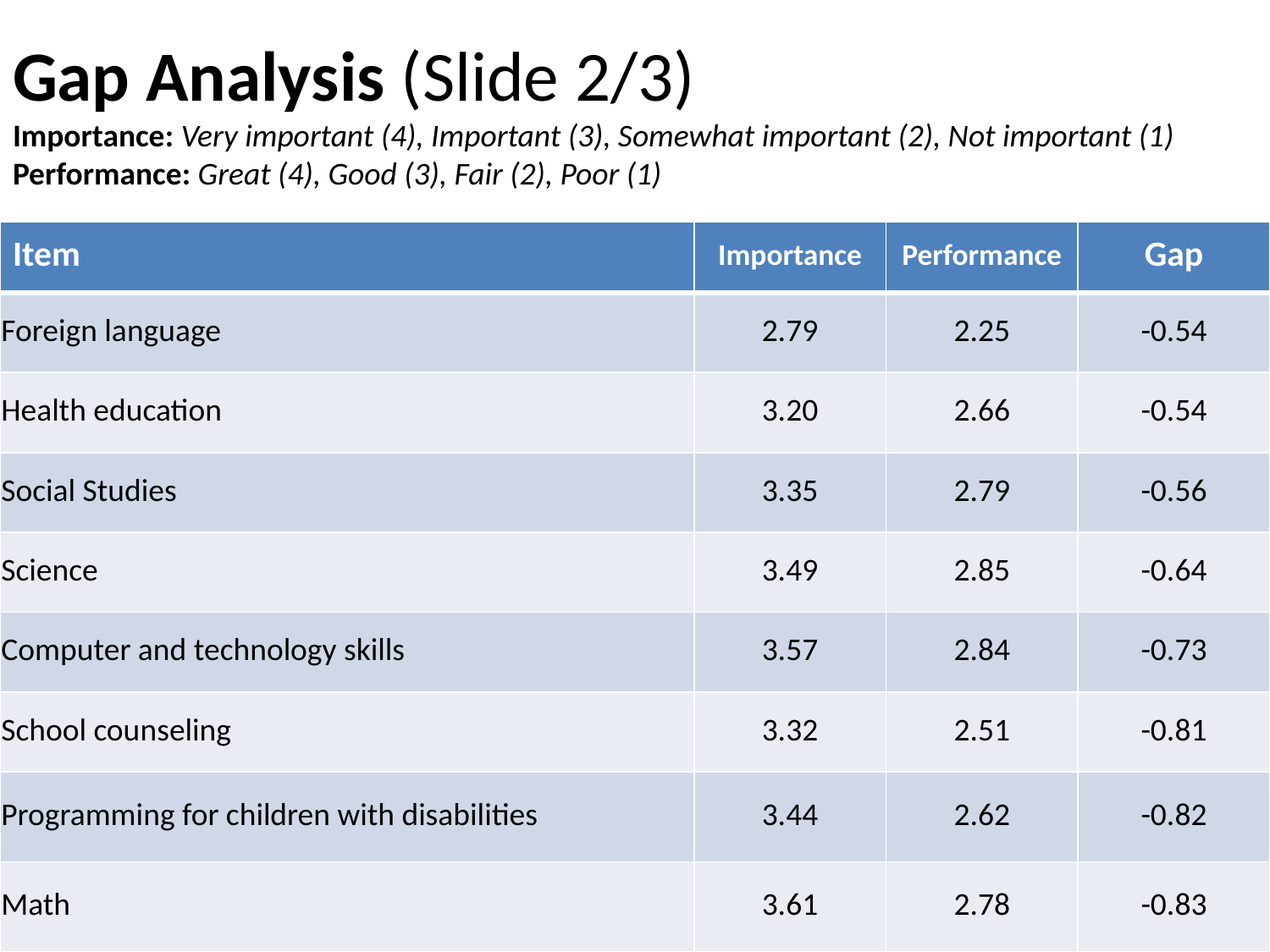

# Gap Analysis (Slide 2/3) Importance: Very important (4), Important (3), Somewhat important (2), Not important (1) Performance: Great (4), Good (3), Fair (2), Poor (1)
| Item | Importance | Performance | Gap |
| --- | --- | --- | --- |
| Foreign language | 2.79 | 2.25 | -0.54 |
| Health education | 3.20 | 2.66 | -0.54 |
| Social Studies | 3.35 | 2.79 | -0.56 |
| Science | 3.49 | 2.85 | -0.64 |
| Computer and technology skills | 3.57 | 2.84 | -0.73 |
| School counseling | 3.32 | 2.51 | -0.81 |
| Programming for children with disabilities | 3.44 | 2.62 | -0.82 |
| Math | 3.61 | 2.78 | -0.83 |